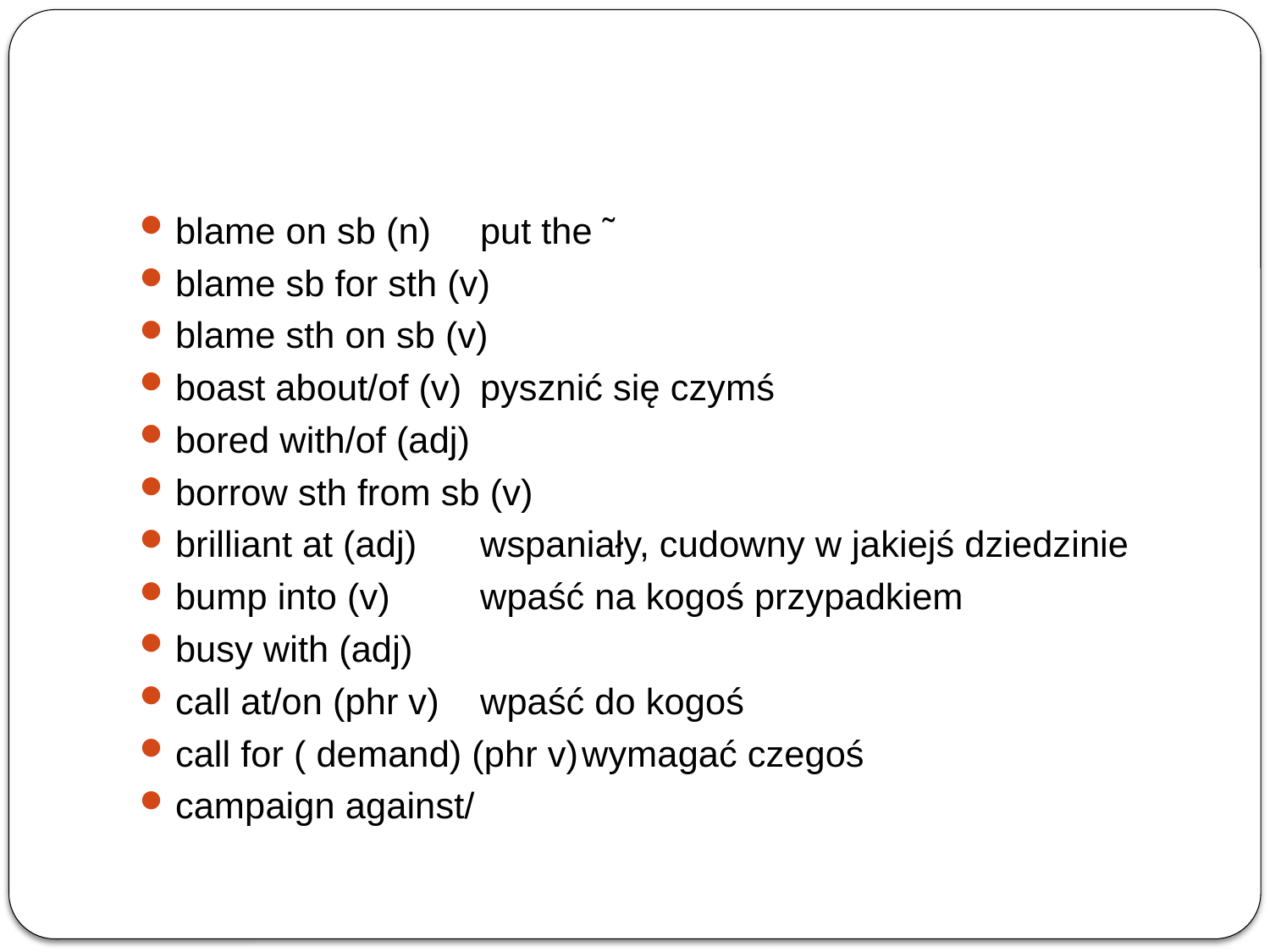

blame on sb (n)	put the ˜
blame sb for sth (v)
blame sth on sb (v)
boast about/of (v)		pysznić się czymś
bored with/of (adj)
borrow sth from sb (v)
brilliant at (adj)		wspaniały, cudowny w jakiejś dziedzinie
bump into (v)		wpaść na kogoś przypadkiem
busy with (adj)
call at/on (phr v)		wpaść do kogoś
call for ( demand) (phr v)		wymagać czegoś
campaign against/